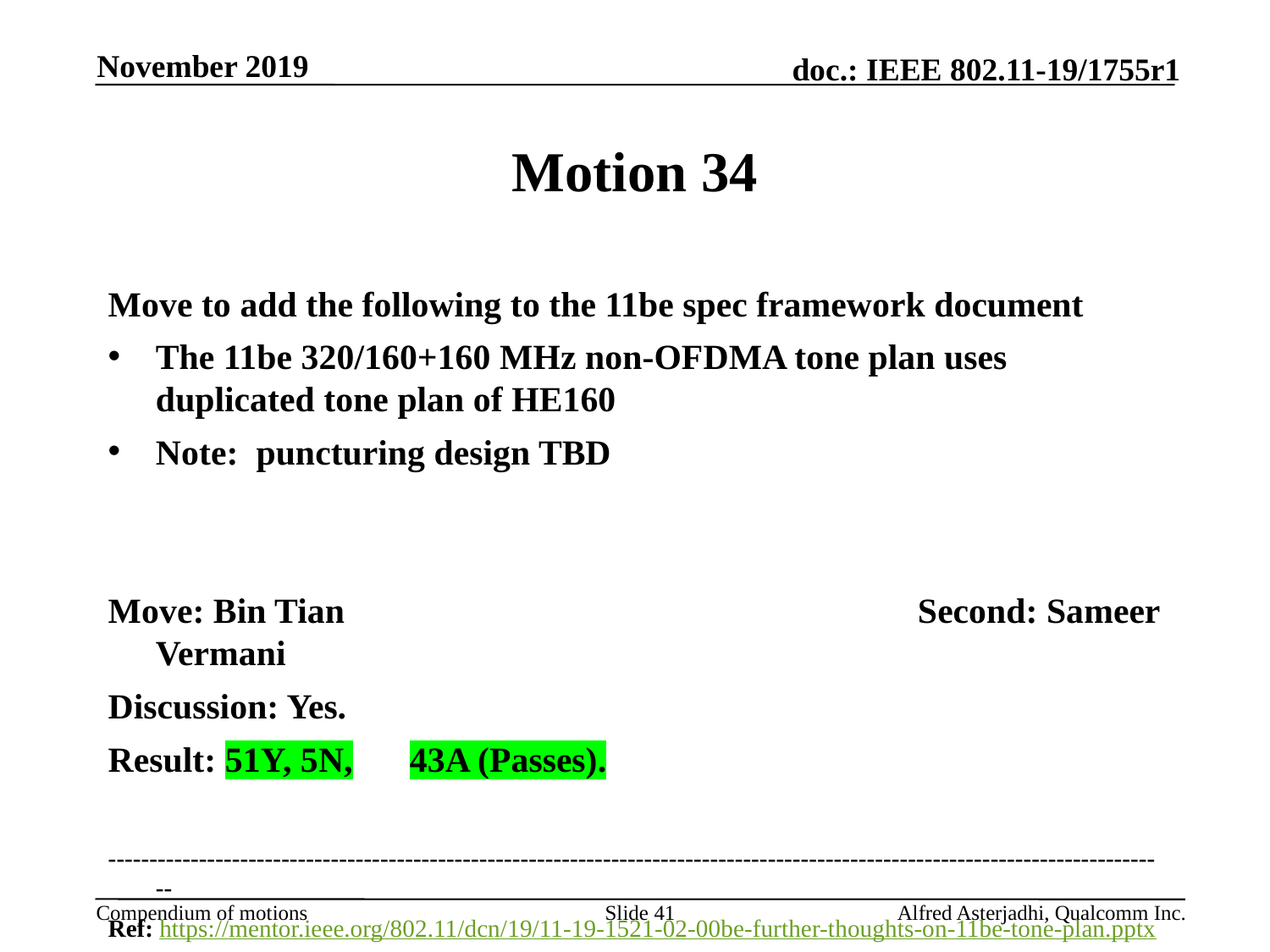

November 2019
# Motion 34
Move to add the following to the 11be spec framework document
The 11be 320/160+160 MHz non-OFDMA tone plan uses duplicated tone plan of HE160
Note:  puncturing design TBD

Move: Bin Tian					Second: Sameer Vermani
Discussion: Yes.
Result: 51Y, 5N,	43A (Passes).

---------------------------------------------------------------------------------------------------------------------------------
Ref: https://mentor.ieee.org/802.11/dcn/19/11-19-1521-02-00be-further-thoughts-on-11be-tone-plan.pptx
Slide 41
Alfred Asterjadhi, Qualcomm Inc.